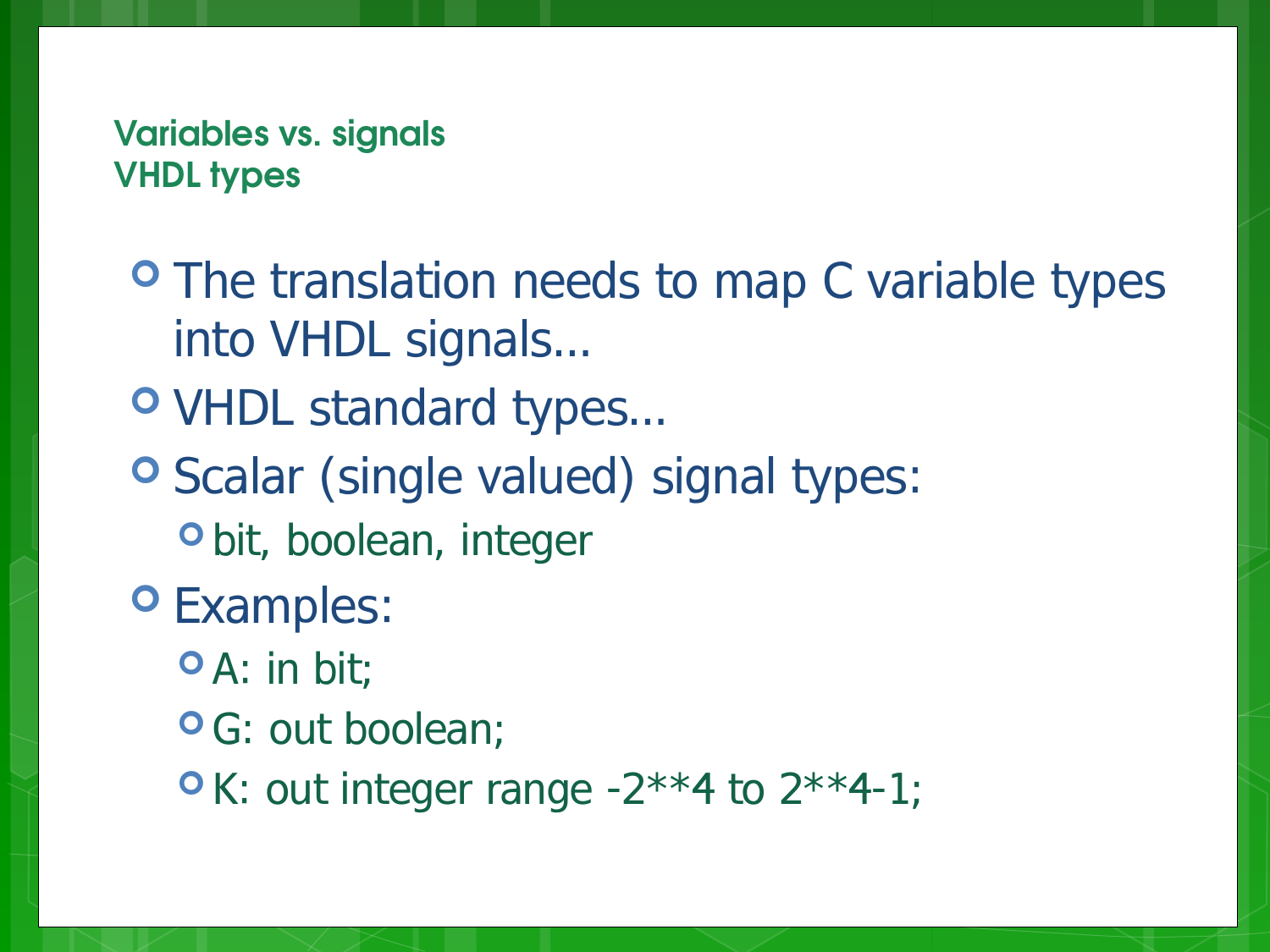

# Variables vs. signals VHDL types
The translation needs to map C variable types into VHDL signals…
VHDL standard types…
Scalar (single valued) signal types:
bit, boolean, integer
Examples:
A: in bit;
G: out boolean;
K: out integer range -2**4 to 2**4-1;